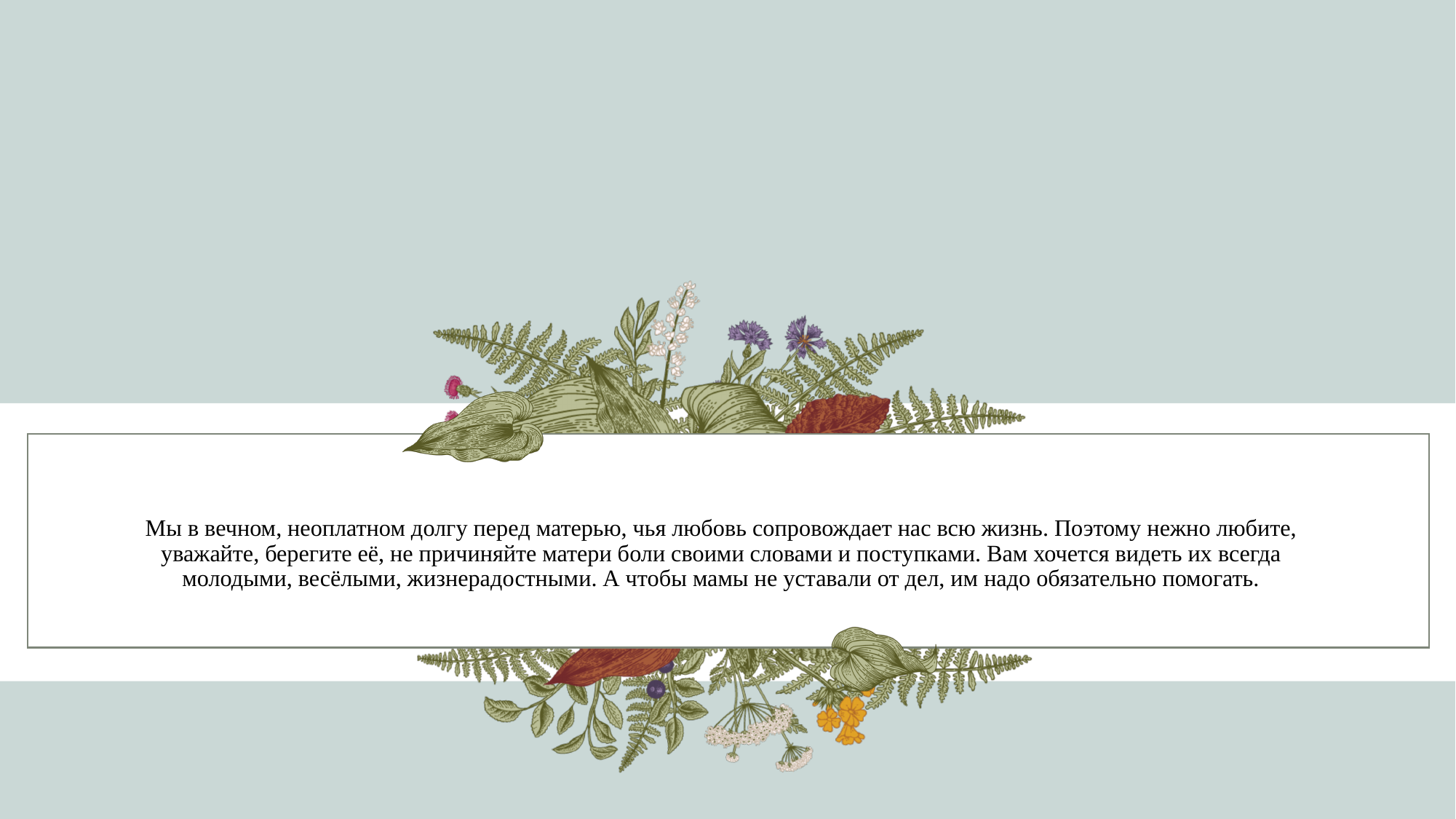

Мы в вечном, неоплатном долгу перед матерью, чья любовь сопровождает нас всю жизнь. Поэтому нежно любите, уважайте, берегите её, не причиняйте матери боли своими словами и поступками. Вам хочется видеть их всегда молодыми, весёлыми, жизнерадостными. А чтобы мамы не уставали от дел, им надо обязательно помогать.